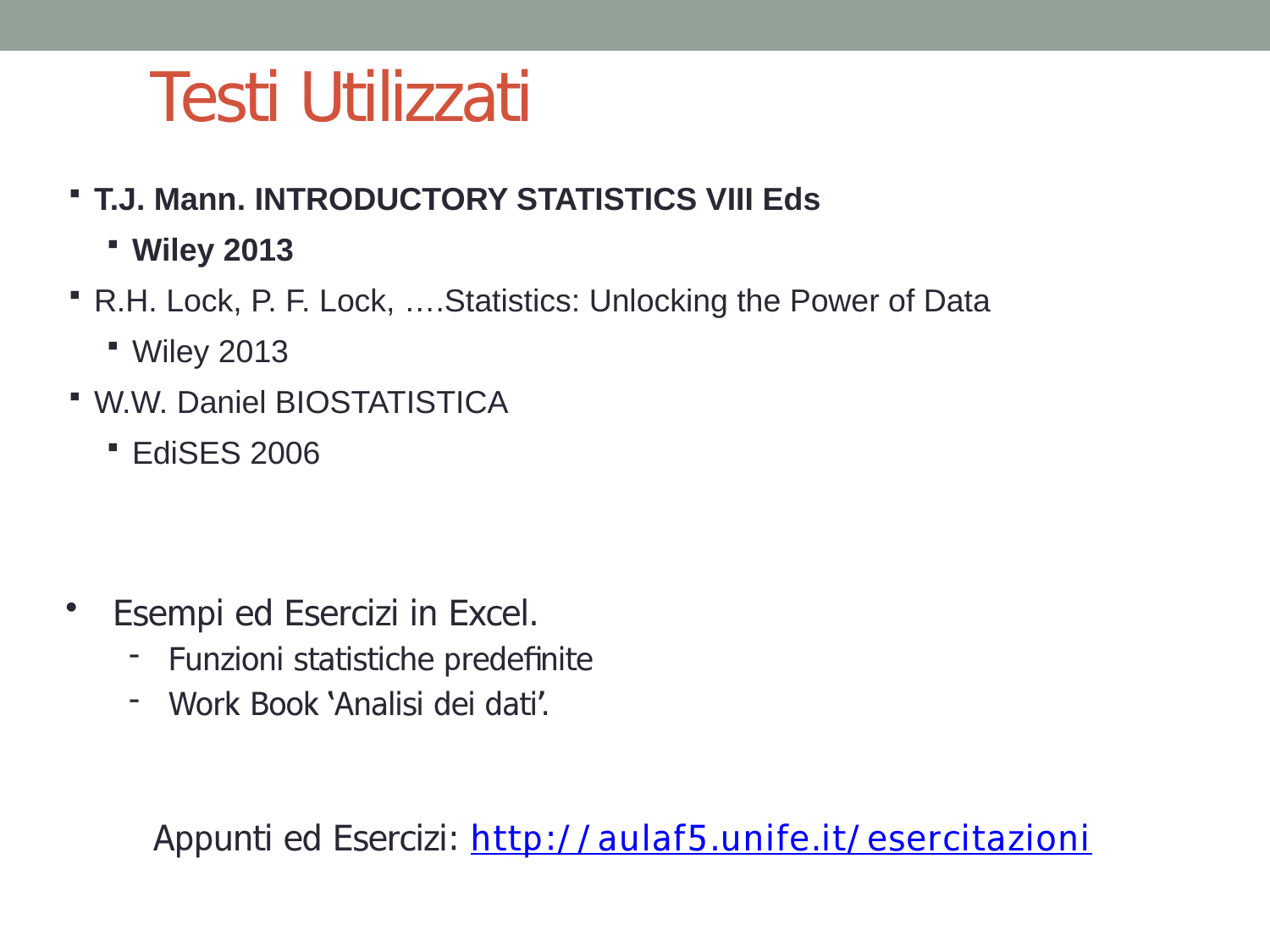

# Testi Utilizzati
T.J. Mann. INTRODUCTORY STATISTICS VIII Eds
Wiley 2013
R.H. Lock, P. F. Lock, ….Statistics: Unlocking the Power of Data
Wiley 2013
W.W. Daniel BIOSTATISTICA
EdiSES 2006
Esempi ed Esercizi in Excel.
Funzioni statistiche predefinite
Work Book ‘Analisi dei dati’.
Appunti ed Esercizi: http://aulaf5.unife.it/esercitazioni